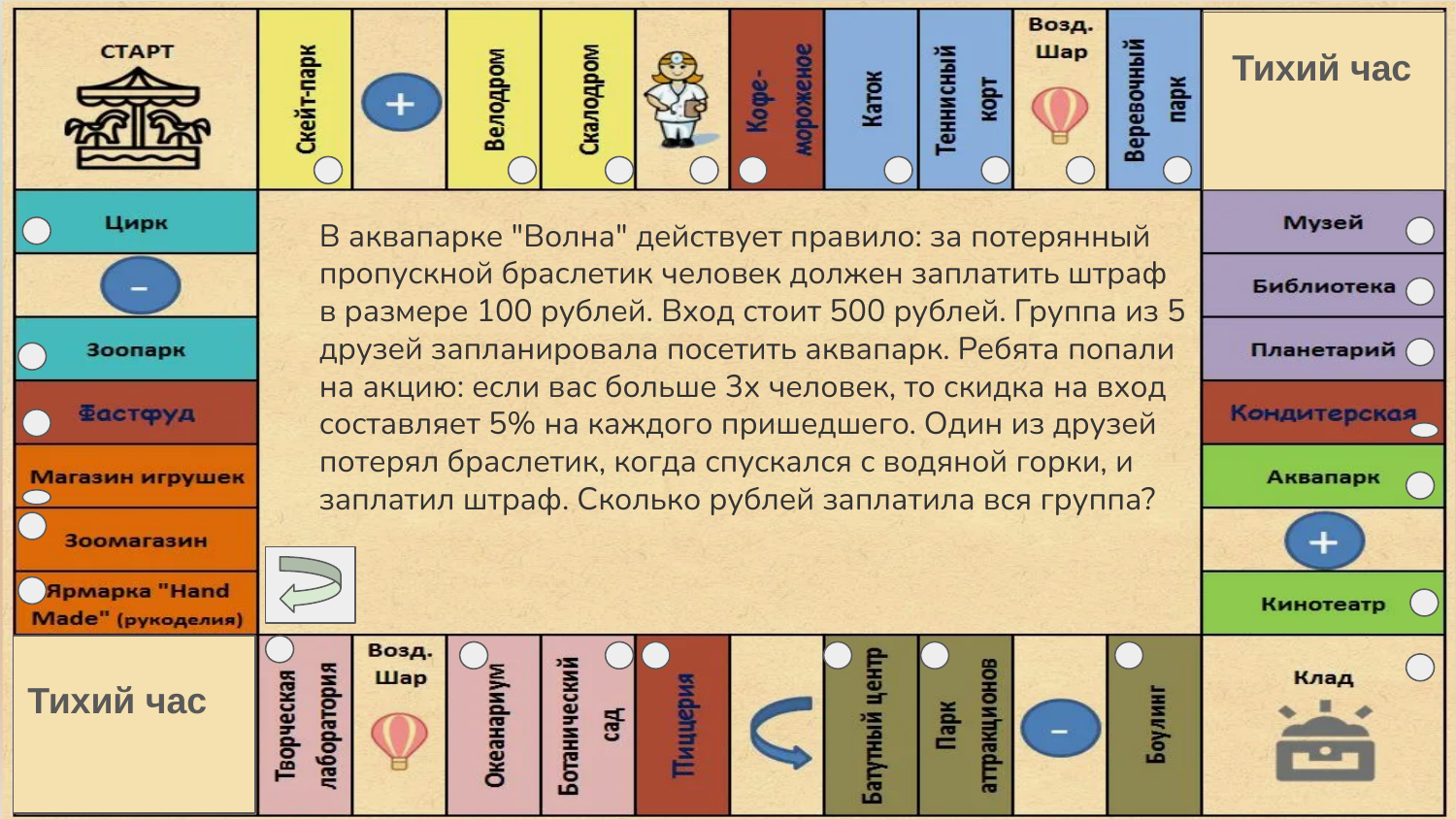

Тихий час

В аквапарке "Волна" действует правило: за потерянный пропускной браслетик человек должен заплатить штраф в размере 100 рублей. Вход стоит 500 рублей. Группа из 5 друзей запланировала посетить аквапарк. Ребята попали на акцию: если вас больше 3х человек, то скидка на вход составляет 5% на каждого пришедшего. Один из друзей потерял браслетик, когда спускался с водяной горки, и заплатил штраф. Сколько рублей заплатила вся группа?

Тихий час